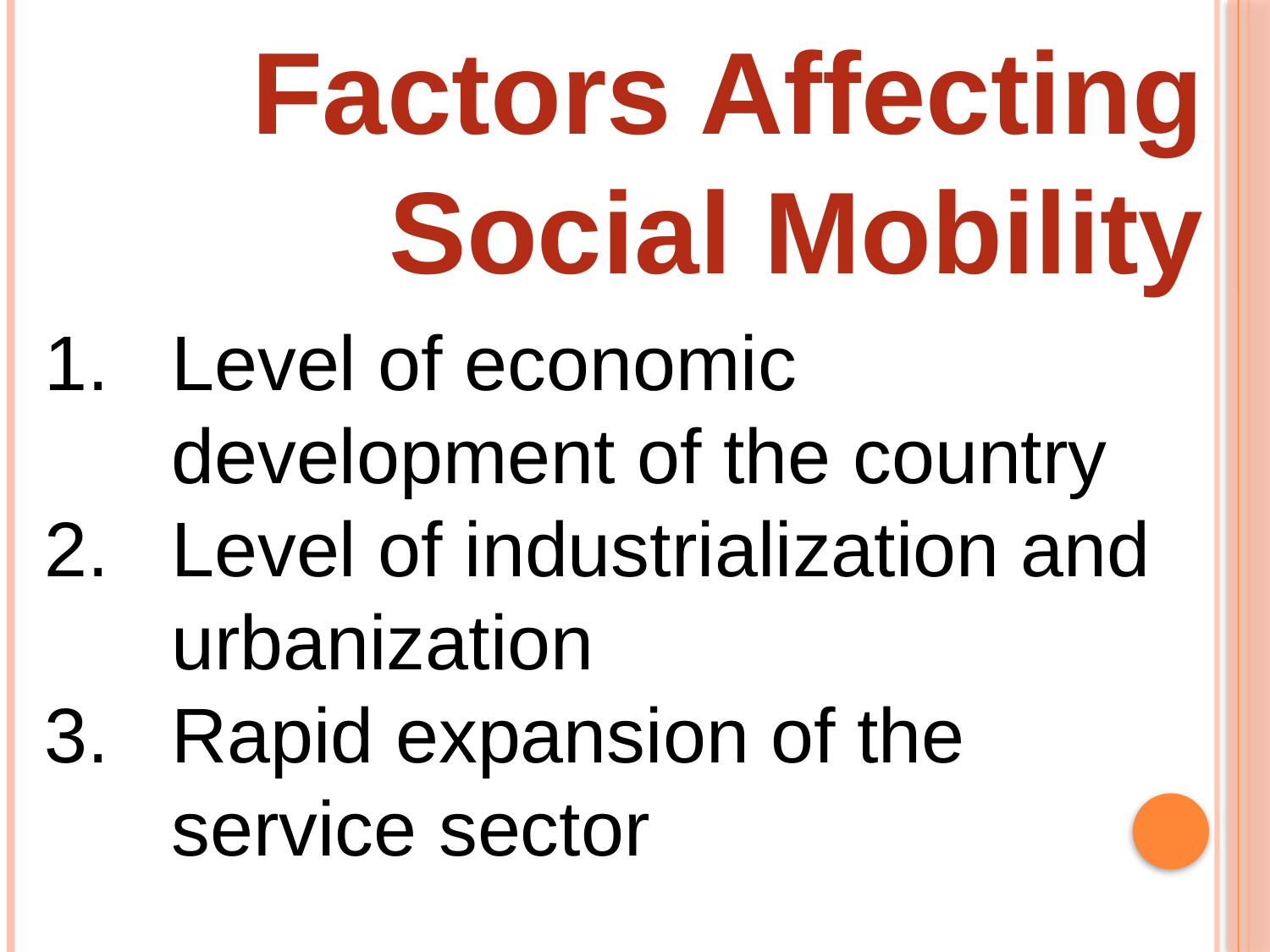

Factors Affecting
Social Mobility
Level of economic development of the country
Level of industrialization and urbanization
Rapid expansion of the service sector